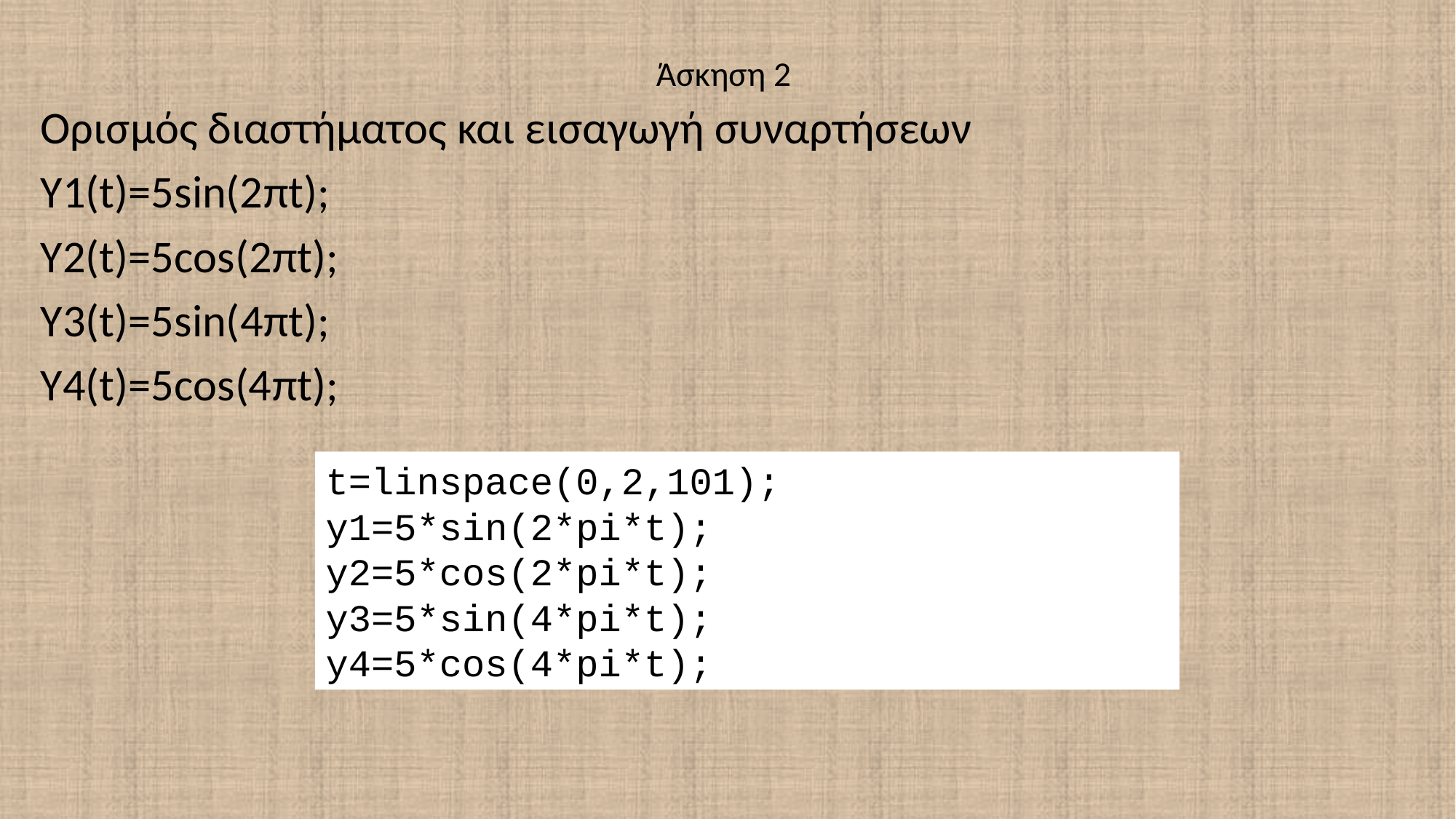

# Άσκηση 2
Ορισμός διαστήματος και εισαγωγή συναρτήσεων
Y1(t)=5sin(2πt);
Y2(t)=5cos(2πt);
Y3(t)=5sin(4πt);
Y4(t)=5cos(4πt);
t=linspace(0,2,101);
y1=5*sin(2*pi*t);
y2=5*cos(2*pi*t);
y3=5*sin(4*pi*t);
y4=5*cos(4*pi*t);